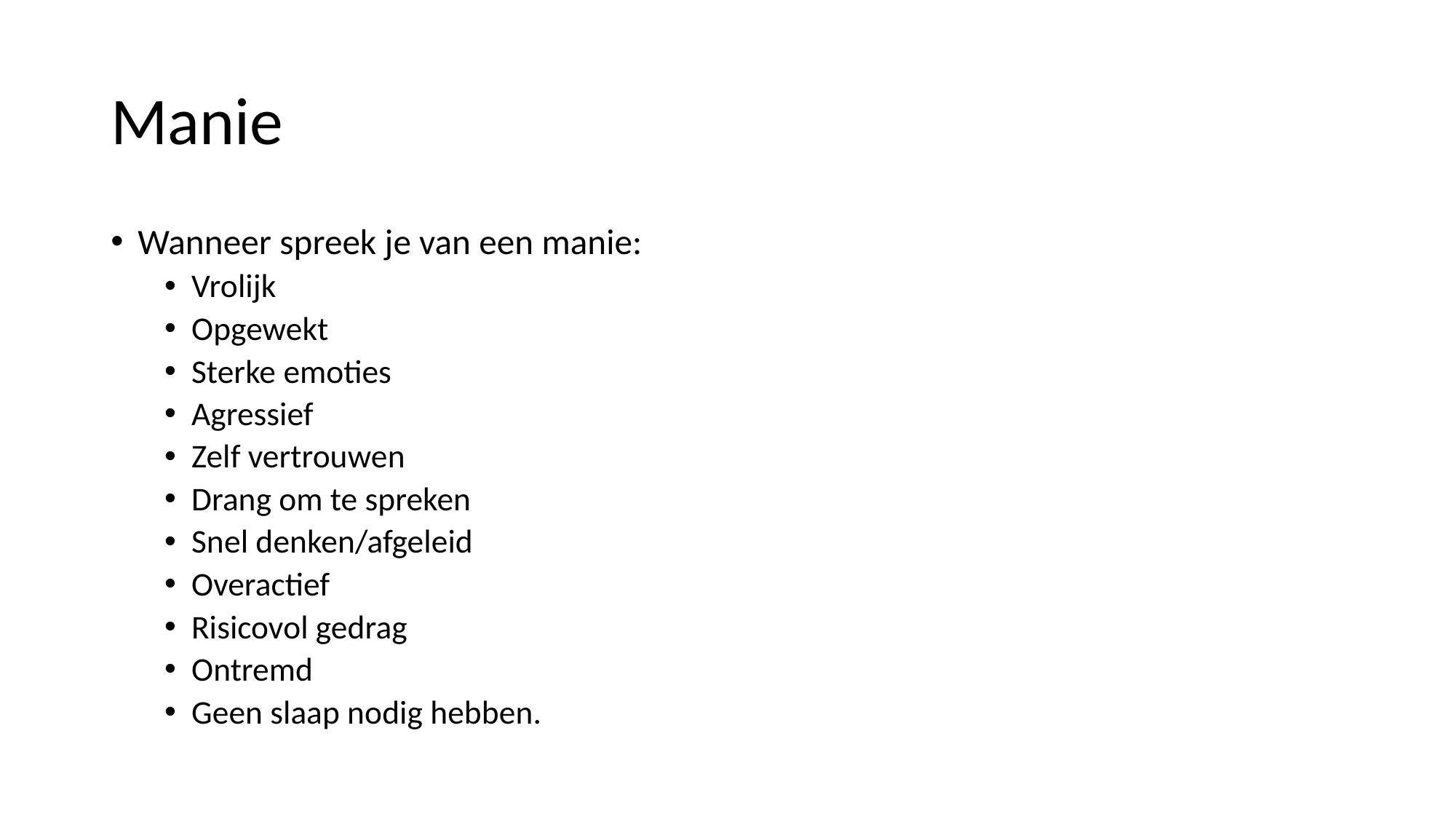

# Manie
Wanneer spreek je van een manie:
Vrolijk
Opgewekt
Sterke emoties
Agressief
Zelf vertrouwen
Drang om te spreken
Snel denken/afgeleid
Overactief
Risicovol gedrag
Ontremd
Geen slaap nodig hebben.